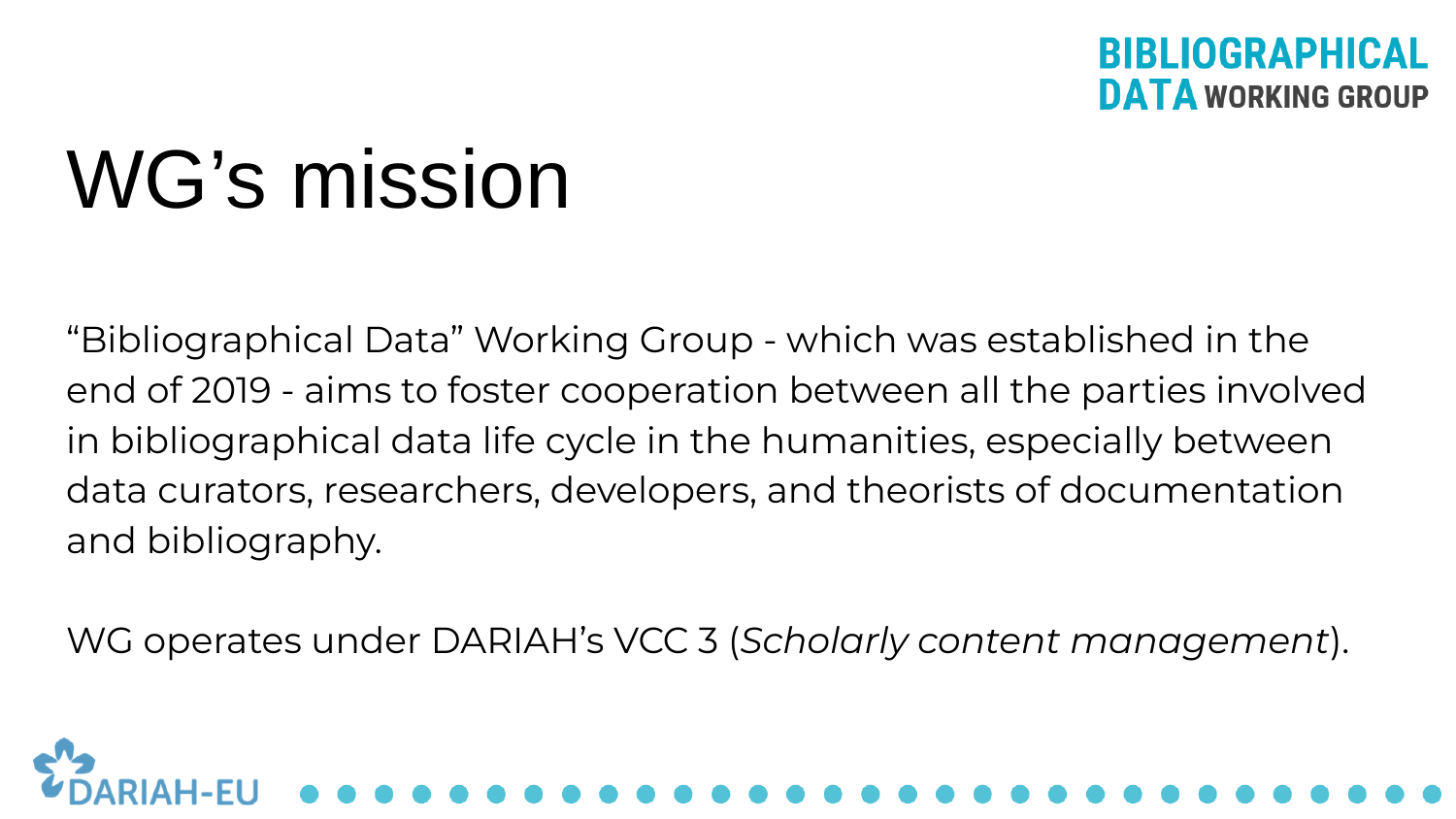

# WG’s mission

“Bibliographical Data” Working Group - which was established in the end of 2019 - aims to foster cooperation between all the parties involved in bibliographical data life cycle in the humanities, especially between data curators, researchers, developers, and theorists of documentation and bibliography.

WG operates under DARIAH’s VCC 3 (Scholarly content management).